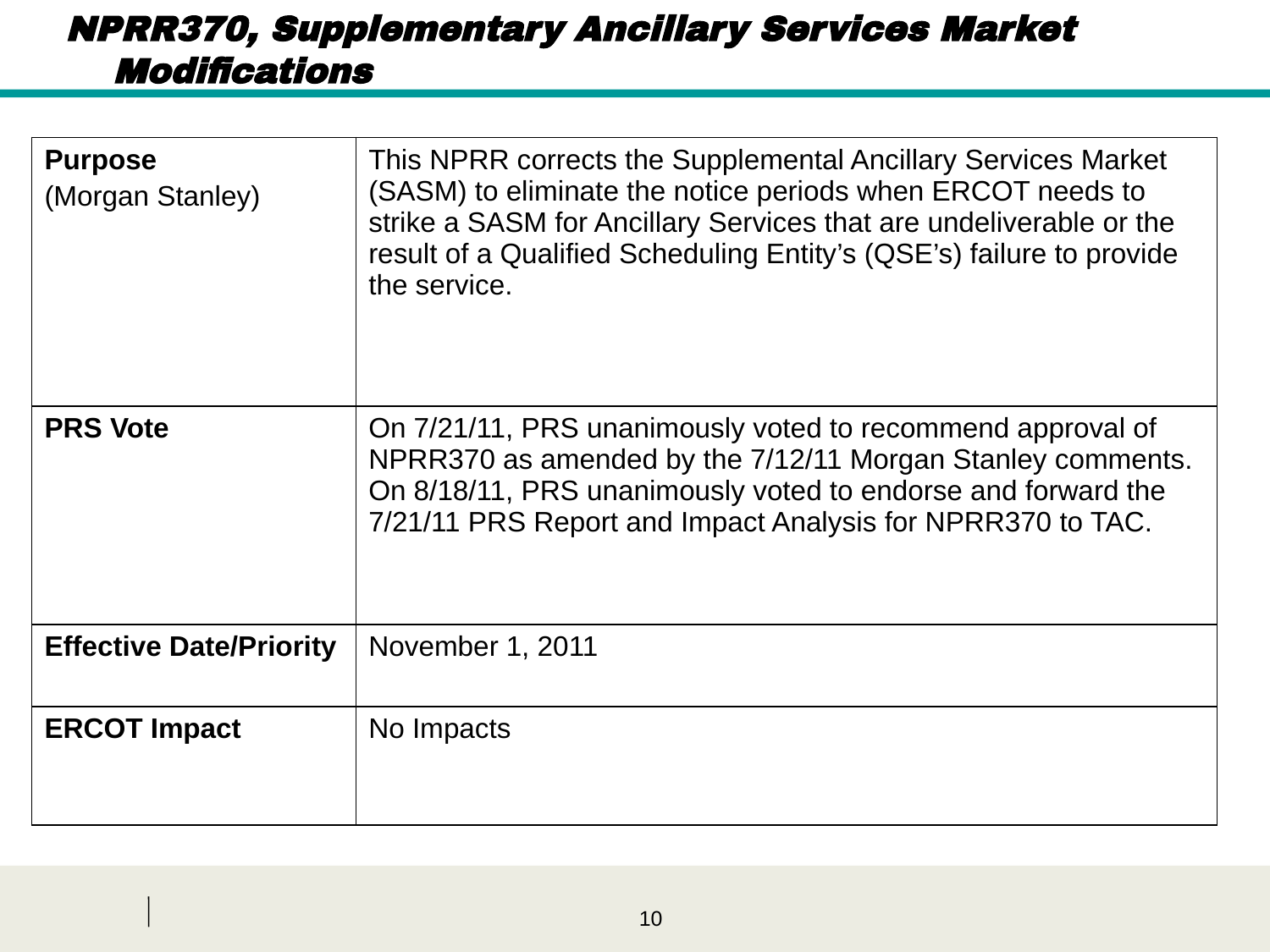

NPRR370, Supplementary Ancillary Services Market Modifications
| Purpose (Morgan Stanley) | This NPRR corrects the Supplemental Ancillary Services Market (SASM) to eliminate the notice periods when ERCOT needs to strike a SASM for Ancillary Services that are undeliverable or the result of a Qualified Scheduling Entity’s (QSE’s) failure to provide the service. |
| --- | --- |
| PRS Vote | On 7/21/11, PRS unanimously voted to recommend approval of NPRR370 as amended by the 7/12/11 Morgan Stanley comments. On 8/18/11, PRS unanimously voted to endorse and forward the 7/21/11 PRS Report and Impact Analysis for NPRR370 to TAC. |
| Effective Date/Priority | November 1, 2011 |
| ERCOT Impact | No Impacts |